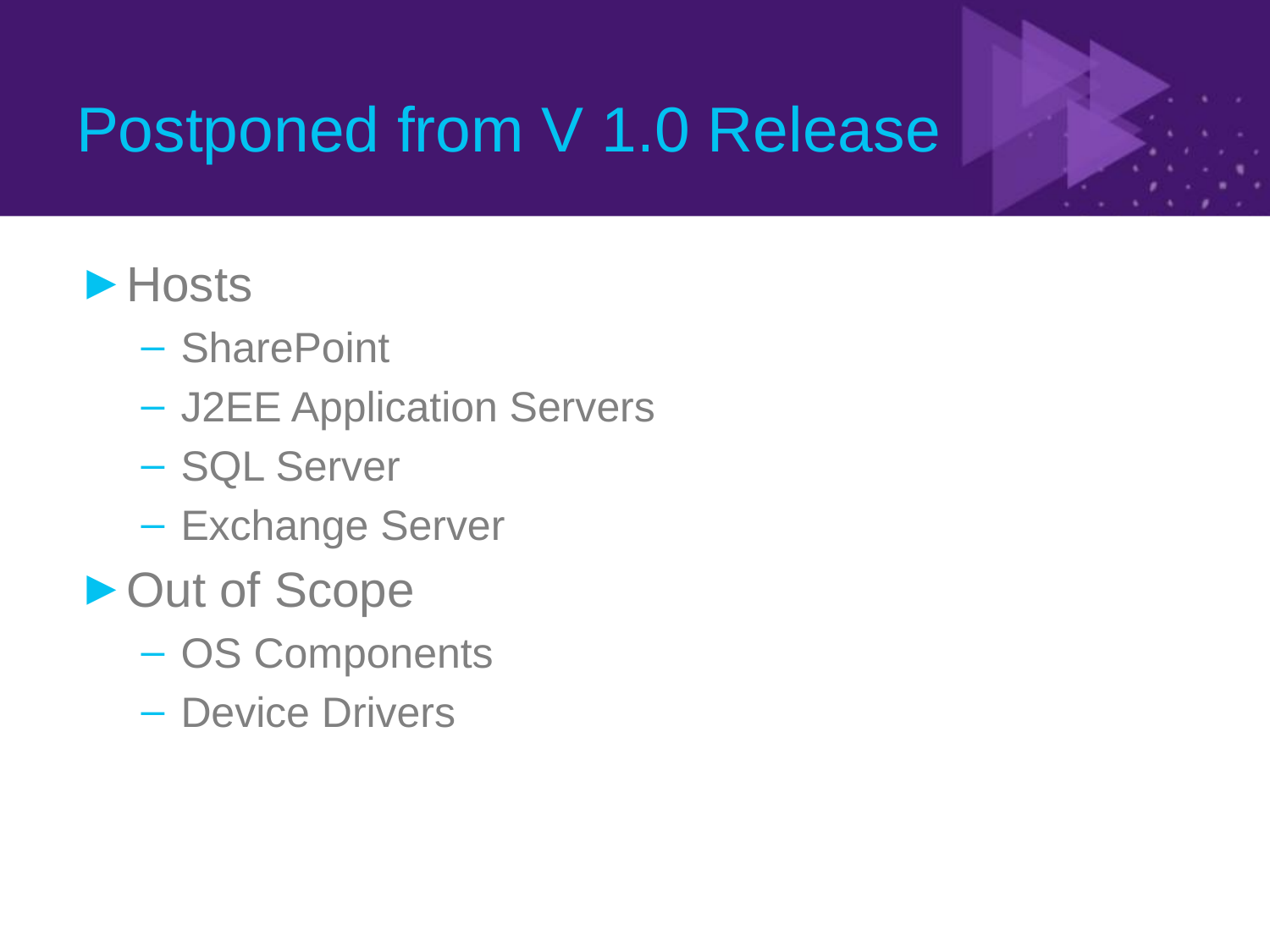

# Postponed from V 1.0 Release
Hosts
SharePoint
J2EE Application Servers
SQL Server
Exchange Server
Out of Scope
OS Components
Device Drivers